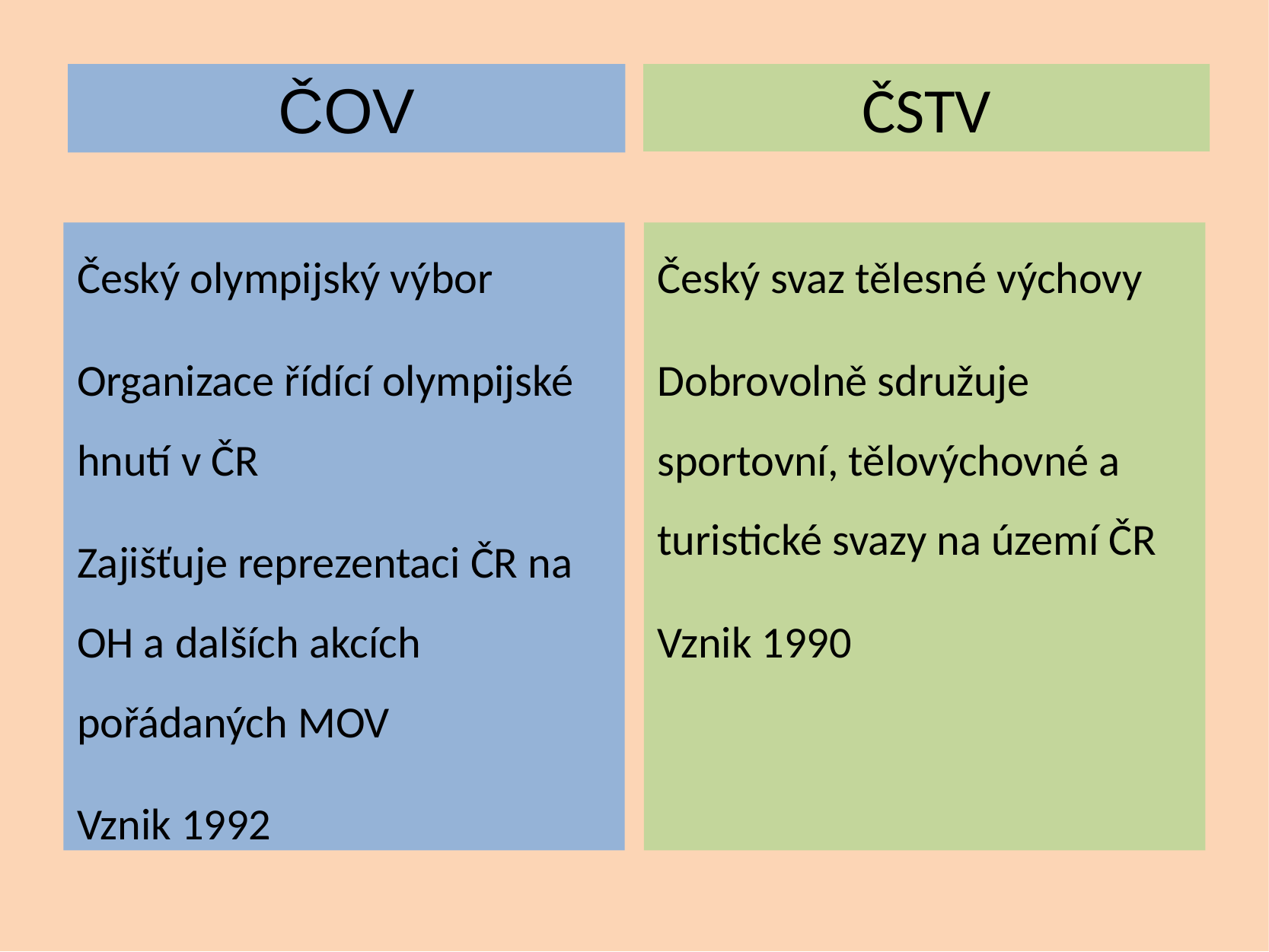

# ČOV
ČSTV
Český olympijský výbor
Organizace řídící olympijské hnutí v ČR
Zajišťuje reprezentaci ČR na OH a dalších akcích pořádaných MOV
Vznik 1992
Český svaz tělesné výchovy
Dobrovolně sdružuje sportovní, tělovýchovné a turistické svazy na území ČR
Vznik 1990